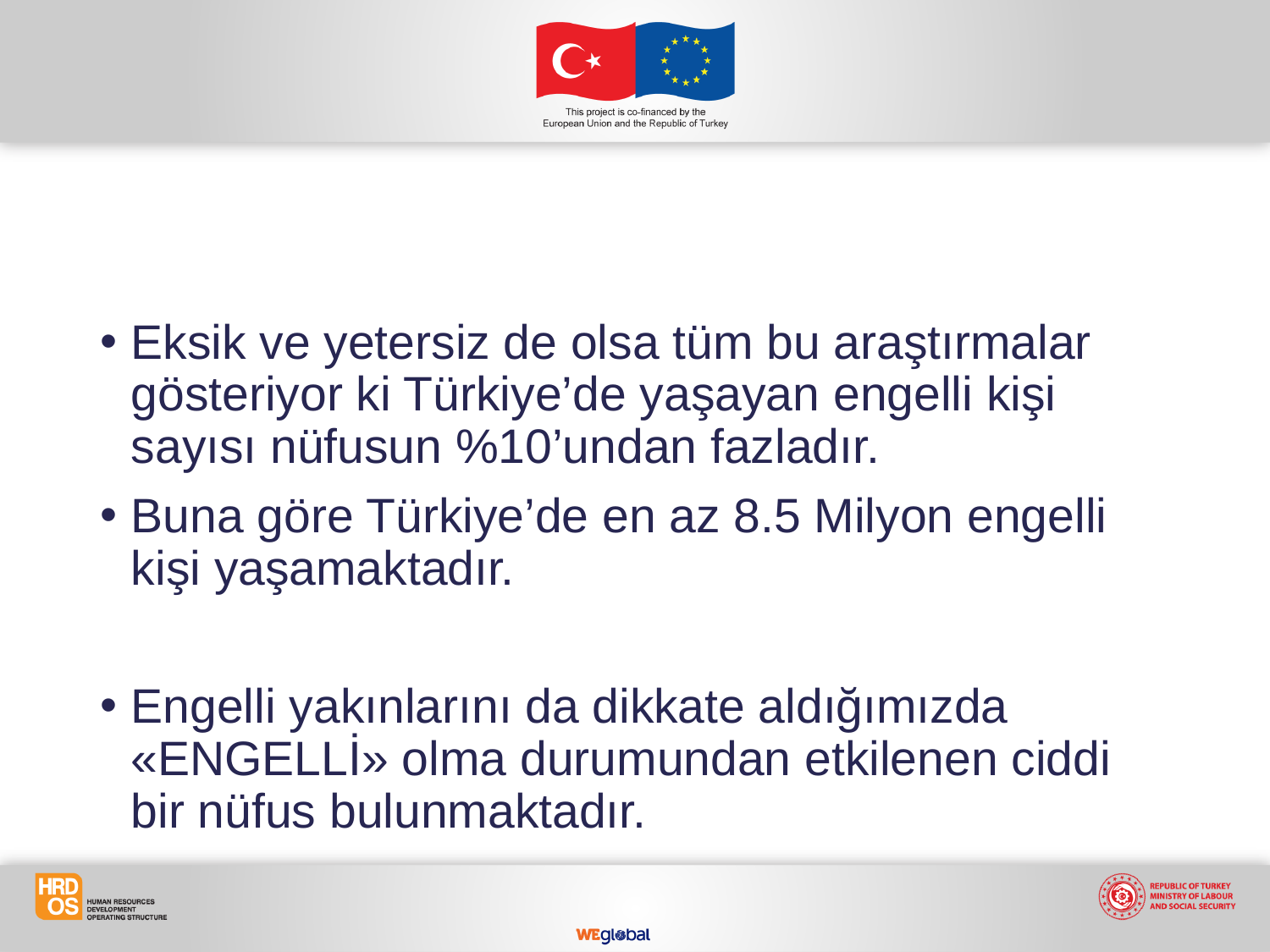

Eksik ve yetersiz de olsa tüm bu araştırmalar gösteriyor ki Türkiye’de yaşayan engelli kişi sayısı nüfusun %10’undan fazladır.
Buna göre Türkiye’de en az 8.5 Milyon engelli kişi yaşamaktadır.

Engelli yakınlarını da dikkate aldığımızda «ENGELLİ» olma durumundan etkilenen ciddi bir nüfus bulunmaktadır.